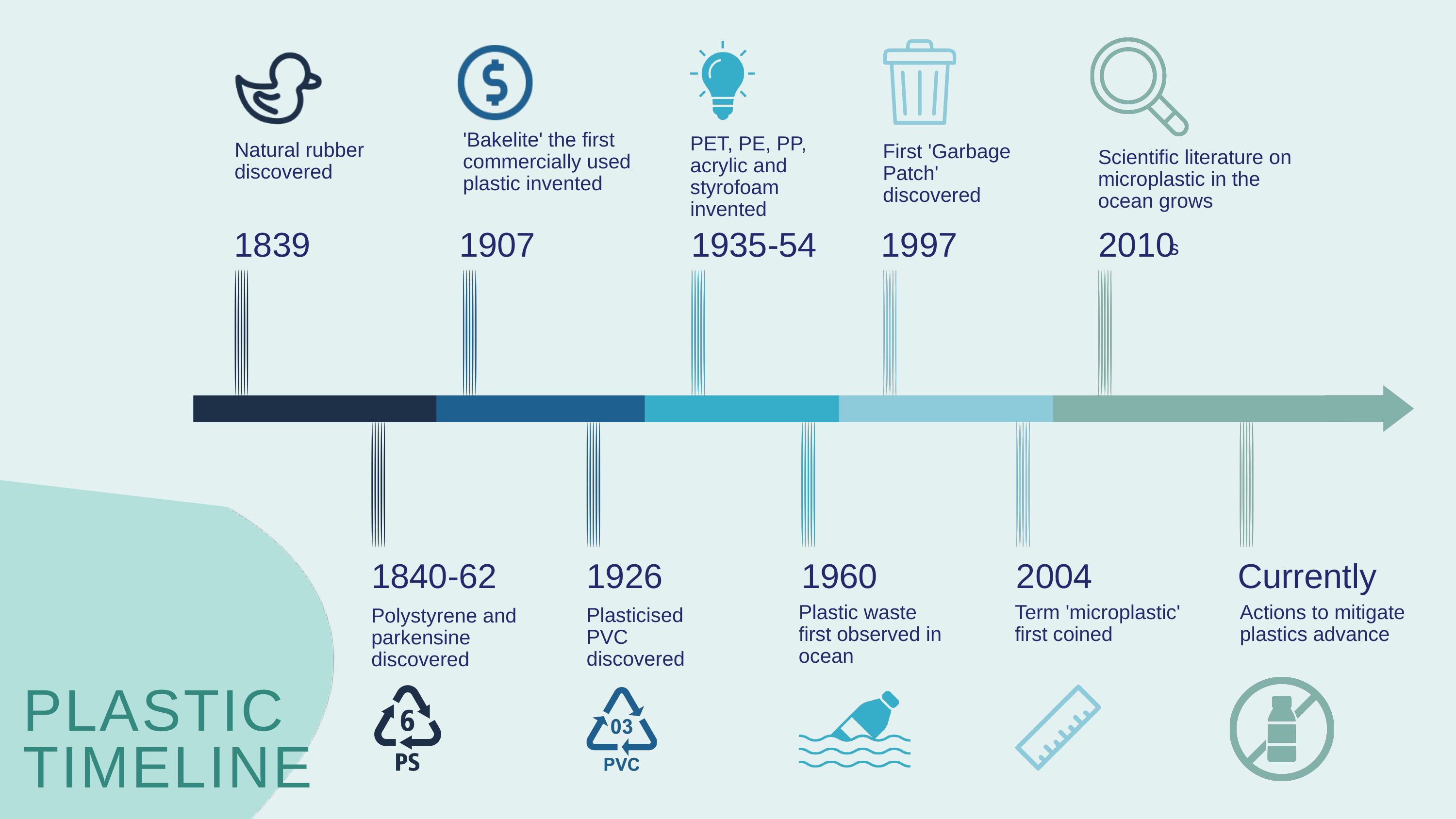

'Bakelite' the first commercially used plastic invented
PET, PE, PP, acrylic and styrofoam invented
Natural rubber discovered
First 'Garbage Patch' discovered
Scientific literature on microplastic in the ocean grows
1839
1907
1935-54
1997
2010
s

1840-62
1926
1960
2004
Currently
Plastic waste first observed in ocean
Term 'microplastic' first coined
Actions to mitigate plastics advance
Plasticised  PVC discovered
Polystyrene and parkensine discovered

PLASTIC TIMELINE